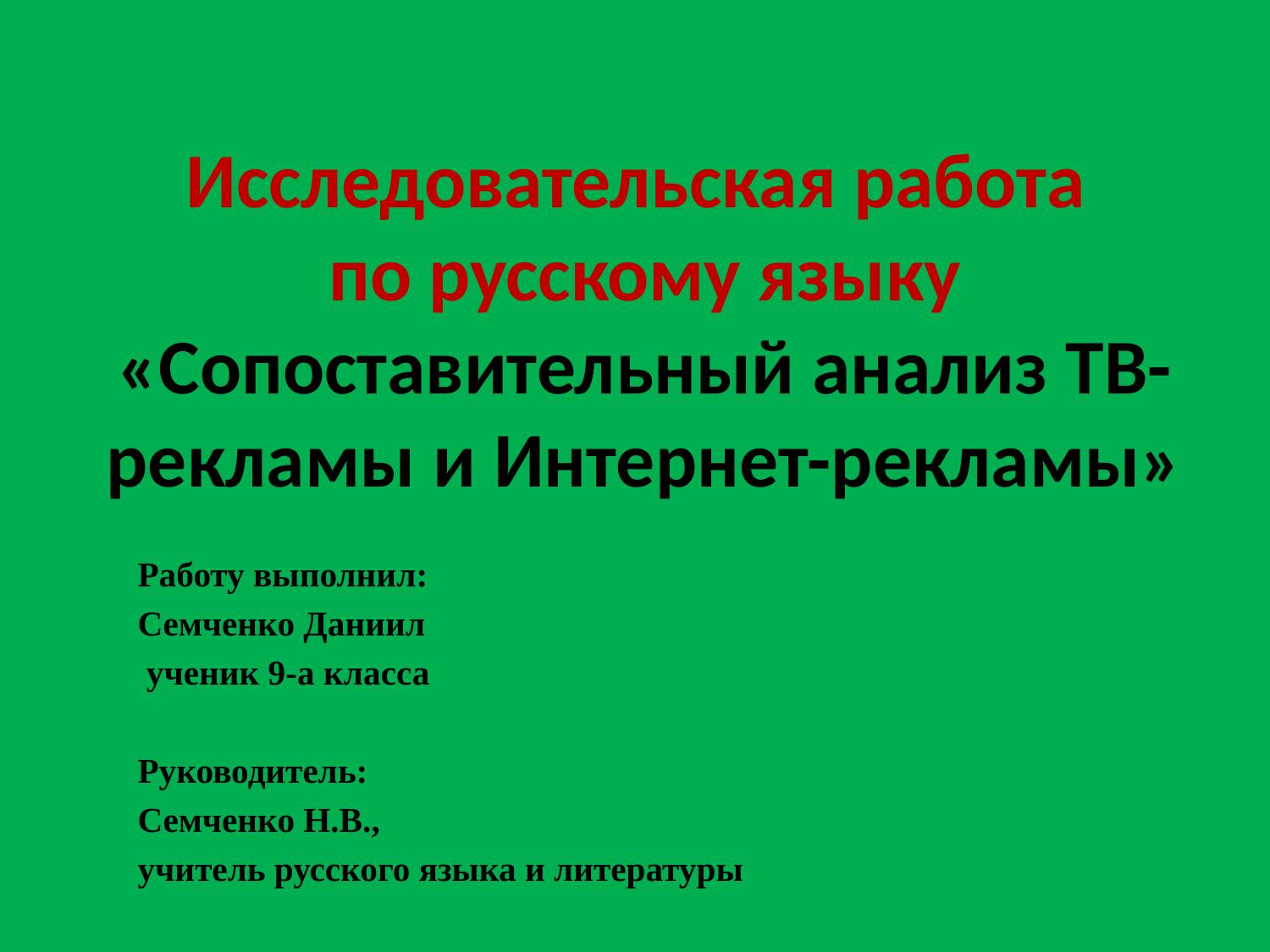

# Исследовательская работа по русскому языку «Сопоставительный анализ ТВ-рекламы и Интернет-рекламы»
Работу выполнил:
Семченко Даниил
 ученик 9-а класса

Руководитель:
Семченко Н.В.,
учитель русского языка и литературы